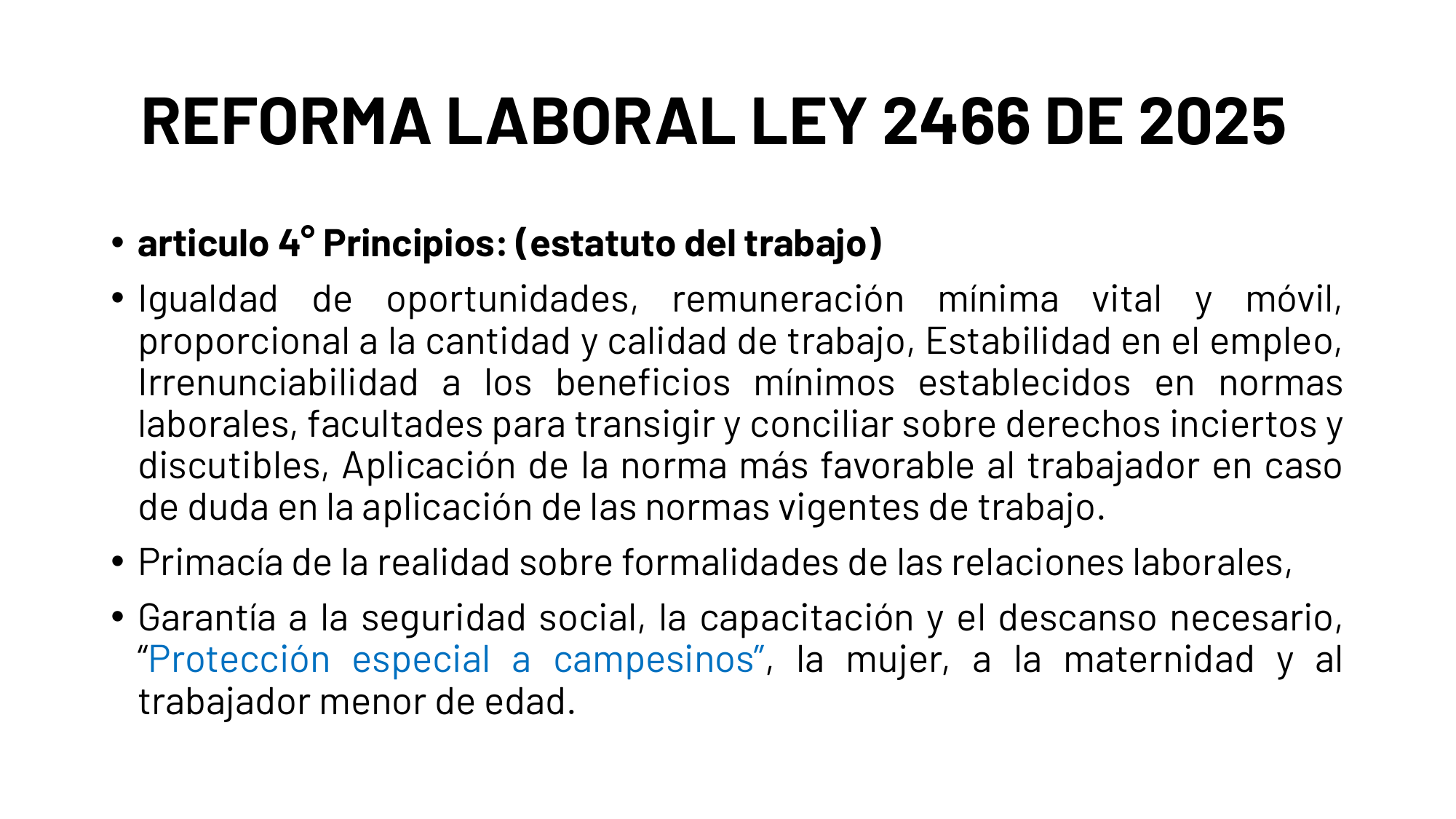

# REFORMA LABORAL LEY 2466 DE 2025
articulo 4° Principios: (estatuto del trabajo)
Igualdad de oportunidades, remuneración mínima vital y móvil, proporcional a la cantidad y calidad de trabajo, Estabilidad en el empleo, Irrenunciabilidad a los beneficios mínimos establecidos en normas laborales, facultades para transigir y conciliar sobre derechos inciertos y discutibles, Aplicación de la norma más favorable al trabajador en caso de duda en la aplicación de las normas vigentes de trabajo.
Primacía de la realidad sobre formalidades de las relaciones laborales,
Garantía a la seguridad social, la capacitación y el descanso necesario, “Protección especial a campesinos”, la mujer, a la maternidad y al trabajador menor de edad.